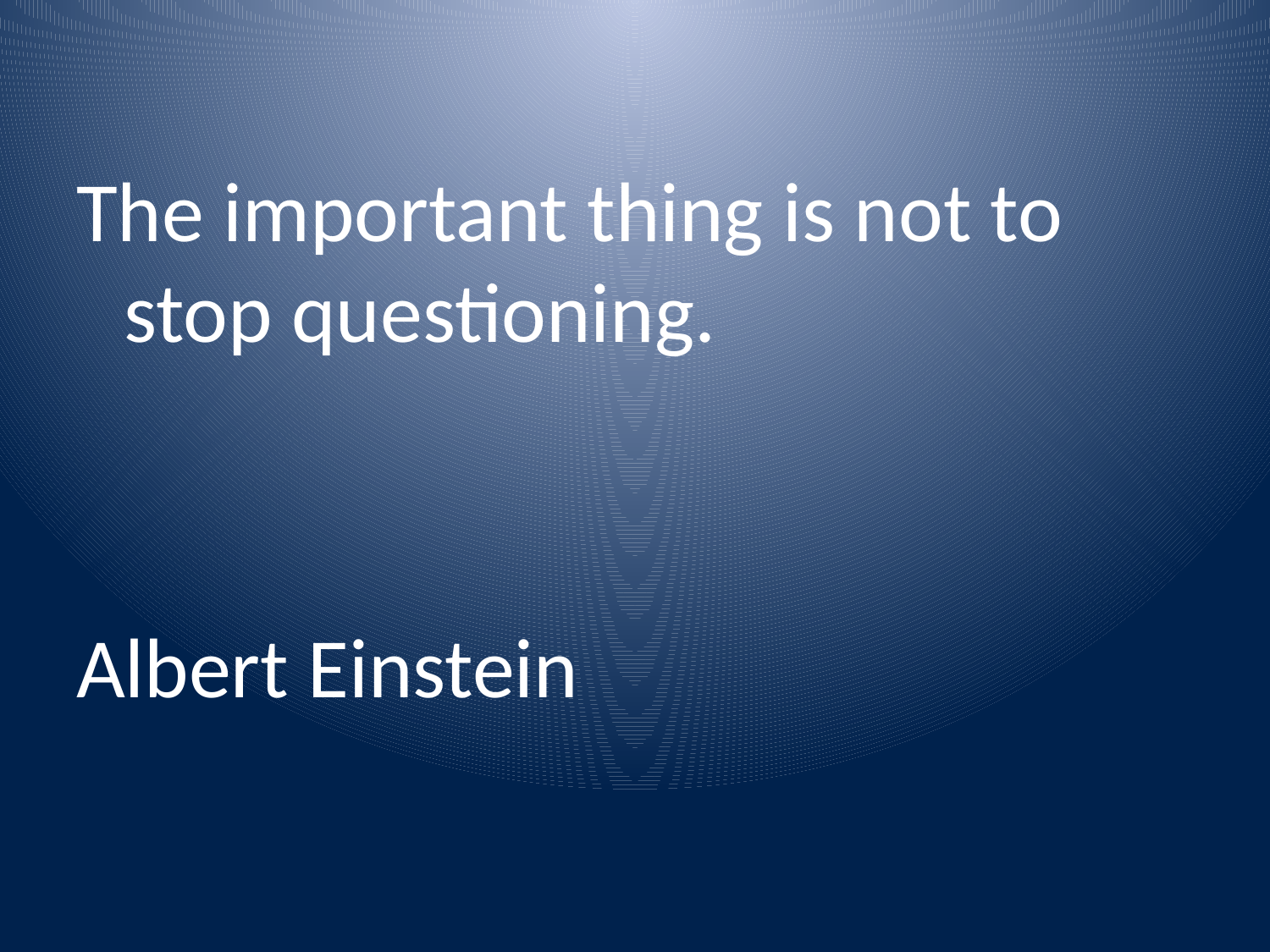

The important thing is not to stop questioning.

Albert Einstein